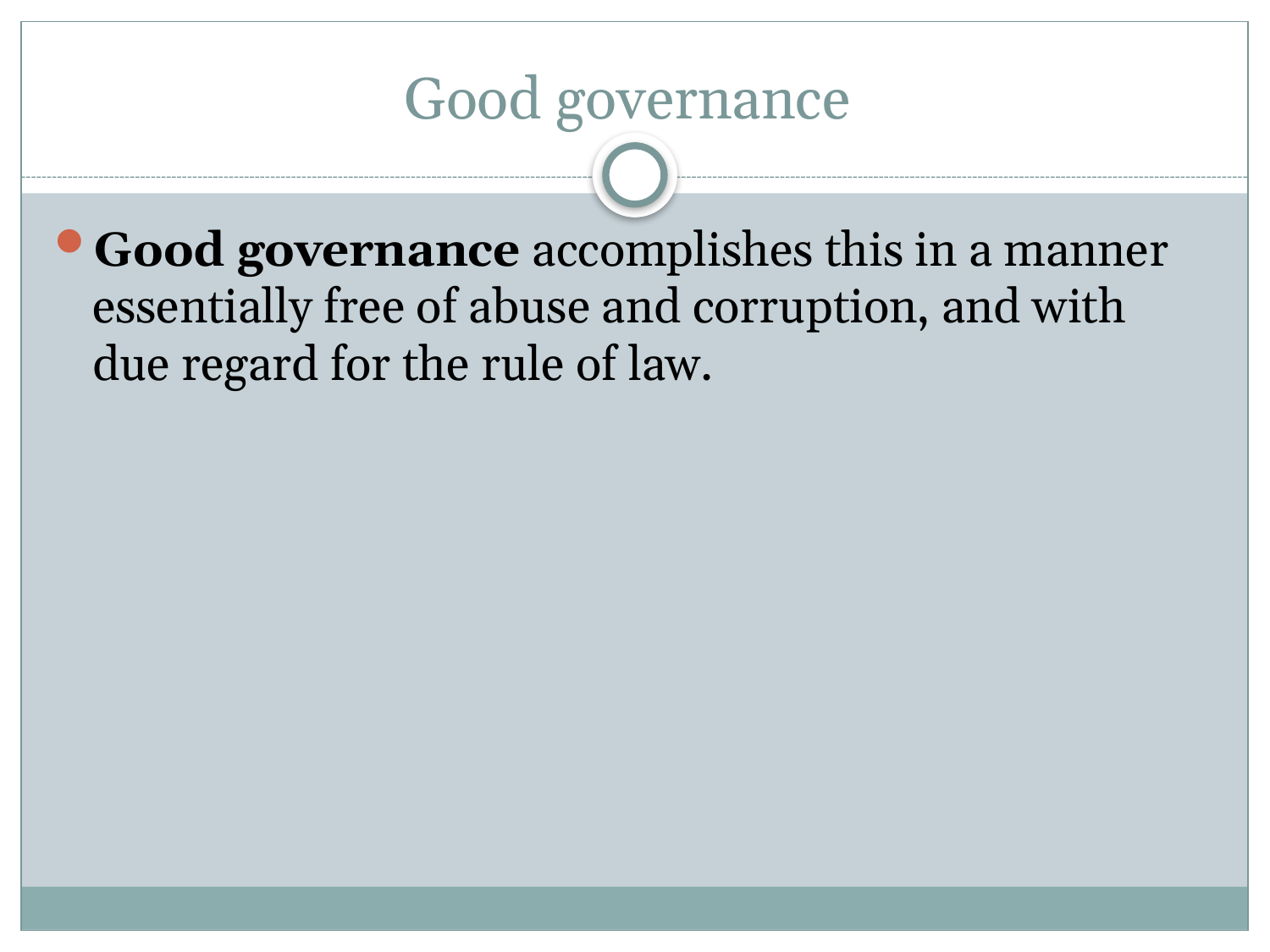

# Good governance
Good governance accomplishes this in a manner essentially free of abuse and corruption, and with due regard for the rule of law.